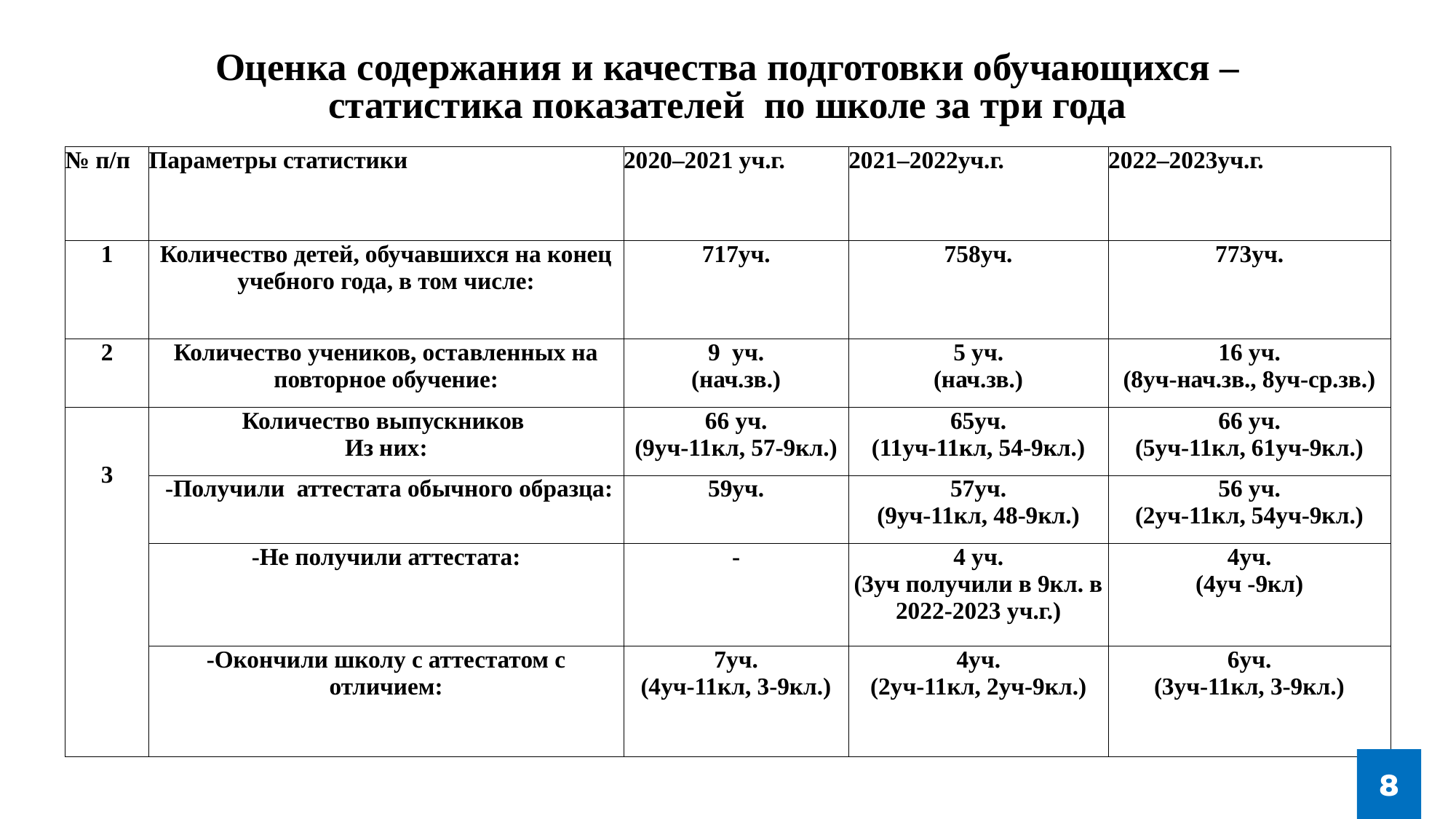

# Оценка содержания и качества подготовки обучающихся – статистика показателей  по школе за три года
| № п/п | Параметры статистики | 2020–2021 уч.г. | 2021–2022уч.г. | 2022–2023уч.г. |
| --- | --- | --- | --- | --- |
| 1 | Количество детей, обучавшихся на конец учебного года, в том числе: | 717уч. | 758уч. | 773уч. |
| 2 | Количество учеников, оставленных на повторное обучение: | 9 уч. (нач.зв.) | 5 уч. (нач.зв.) | 16 уч. (8уч-нач.зв., 8уч-ср.зв.) |
| 3 | Количество выпускников Из них: | 66 уч. (9уч-11кл, 57-9кл.) | 65уч. (11уч-11кл, 54-9кл.) | 66 уч. (5уч-11кл, 61уч-9кл.) |
|  | -Получили аттестата обычного образца: | 59уч. | 57уч. (9уч-11кл, 48-9кл.) | 56 уч. (2уч-11кл, 54уч-9кл.) |
|  | -Не получили аттестата: | - | 4 уч. (3уч получили в 9кл. в 2022-2023 уч.г.) | 4уч. (4уч -9кл) |
|  | -Окончили школу с аттестатом с отличием: | 7уч. (4уч-11кл, 3-9кл.) | 4уч. (2уч-11кл, 2уч-9кл.) | 6уч. (3уч-11кл, 3-9кл.) |
8